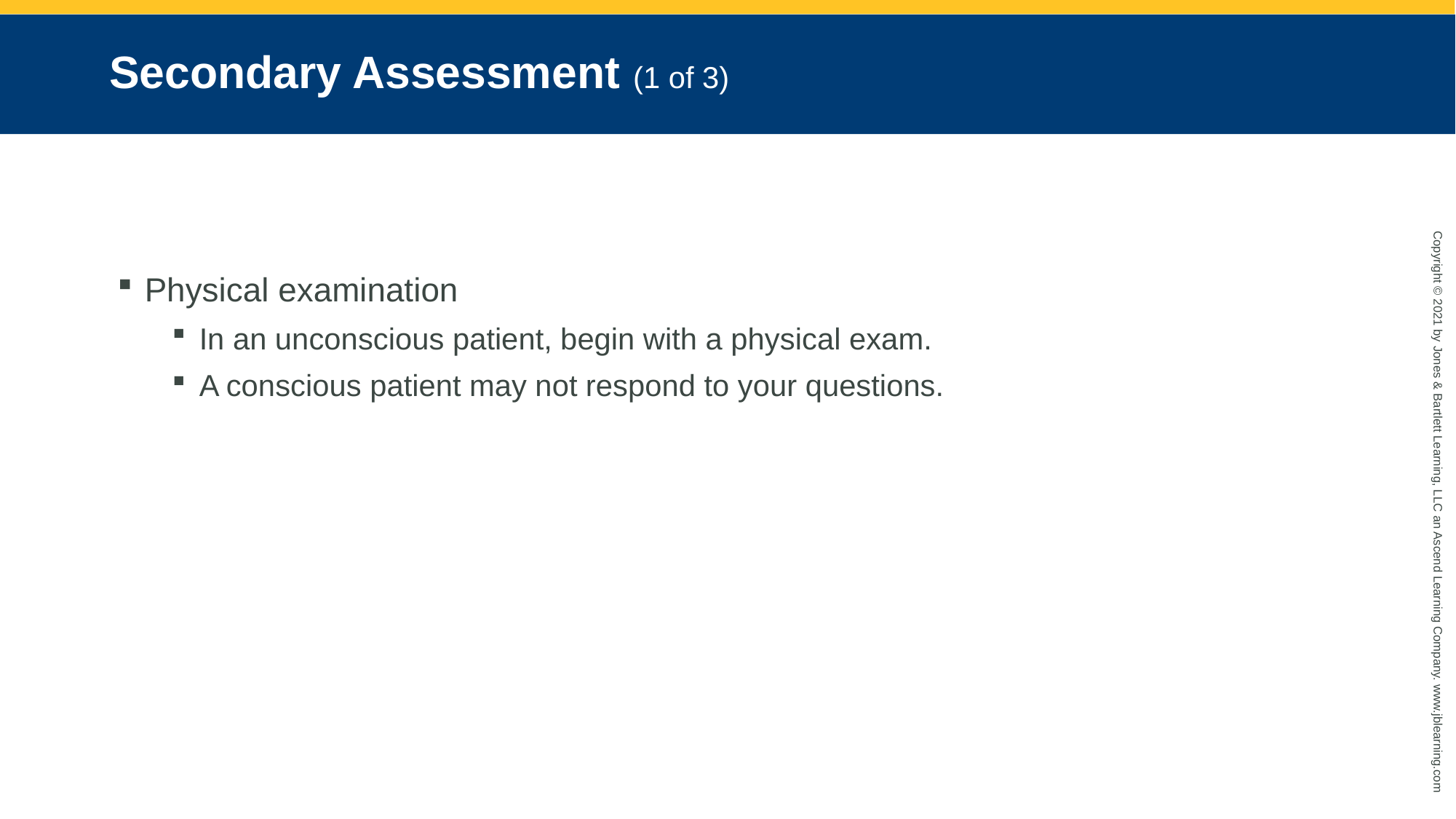

# Secondary Assessment (1 of 3)
Physical examination
In an unconscious patient, begin with a physical exam.
A conscious patient may not respond to your questions.